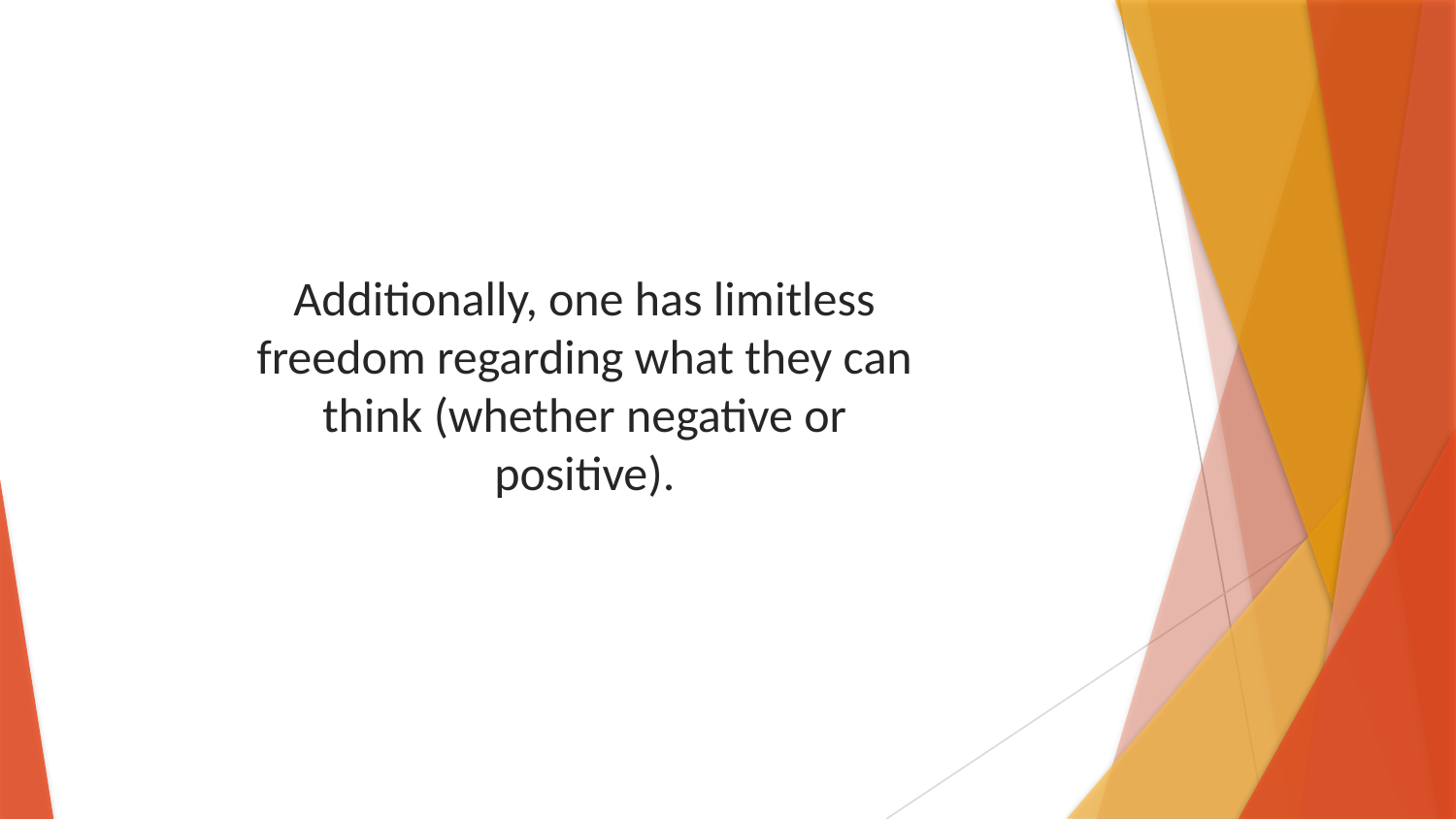

Additionally, one has limitless freedom regarding what they can think (whether negative or positive).